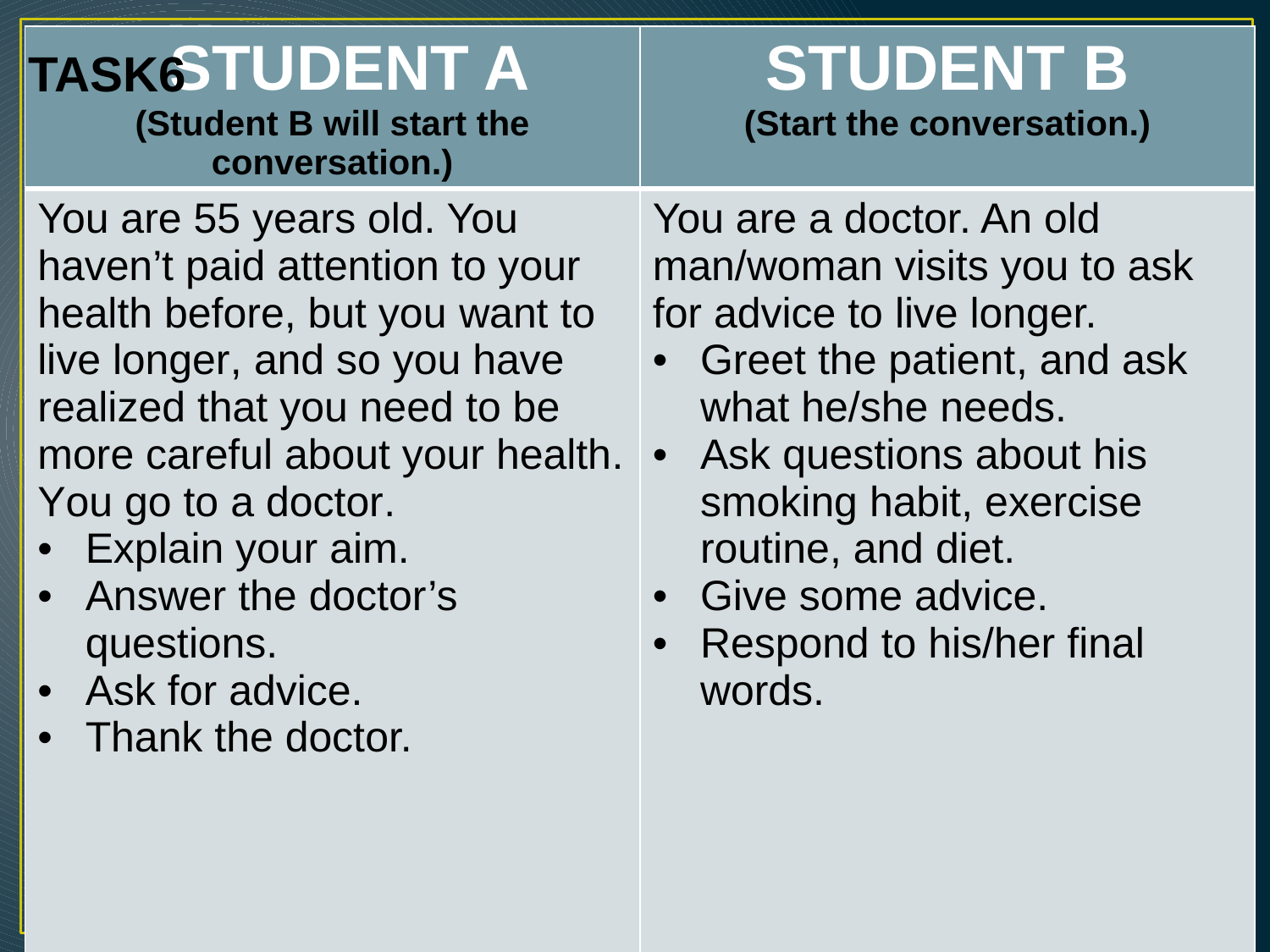

| STUDENT A (Student B will start the conversation.) | STUDENT B (Start the conversation.) |
| --- | --- |
| You are 55 years old. You haven’t paid attention to your health before, but you want to live longer, and so you have realized that you need to be more careful about your health. You go to a doctor. Explain your aim. Answer the doctor’s questions. Ask for advice. Thank the doctor. | You are a doctor. An old man/woman visits you to ask for advice to live longer. Greet the patient, and ask what he/she needs. Ask questions about his smoking habit, exercise routine, and diet. Give some advice. Respond to his/her final words. |
TASK6